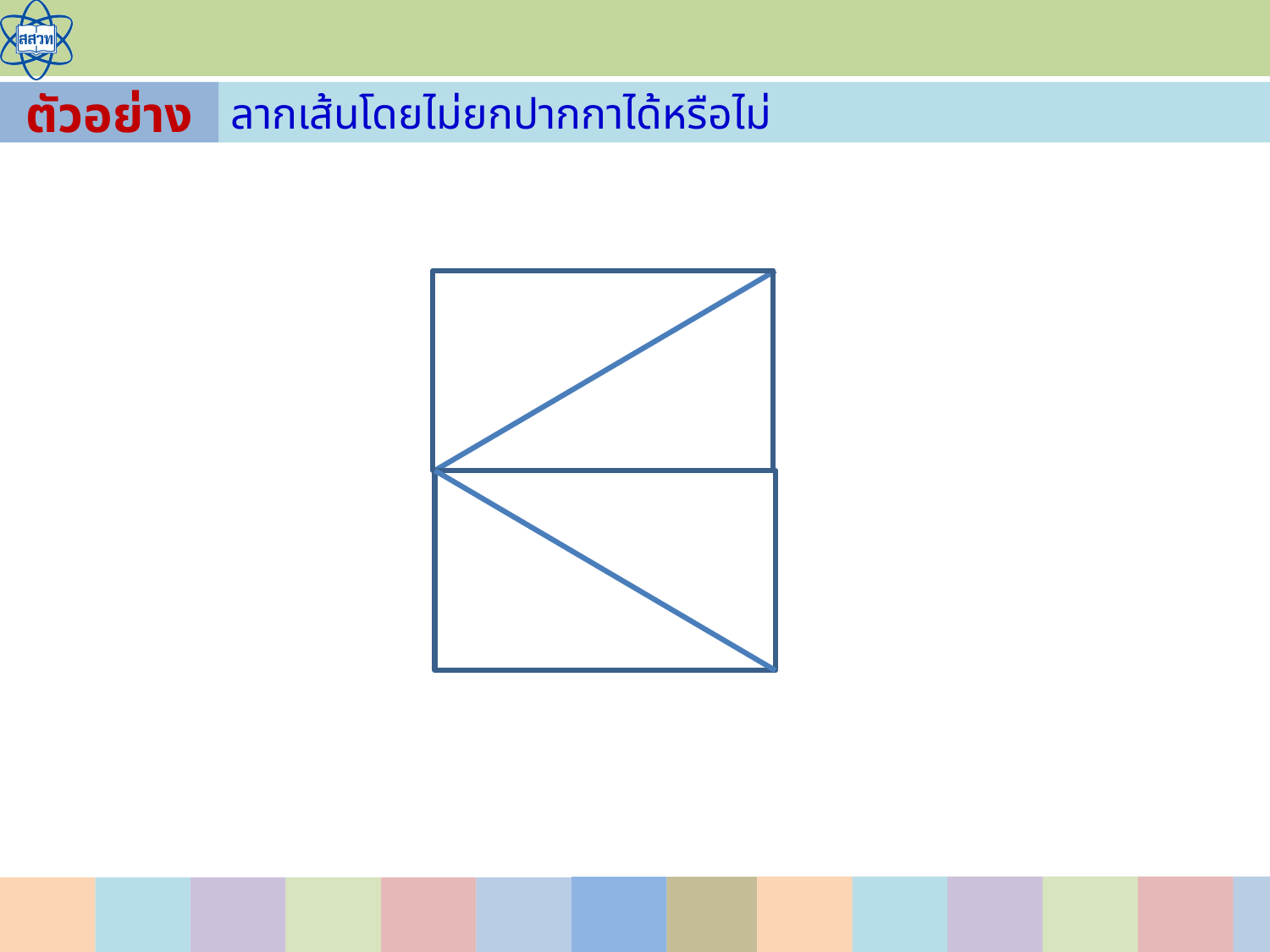

ตัวอย่าง
ลากเส้นโดยไม่ยกปากกาได้หรือไม่